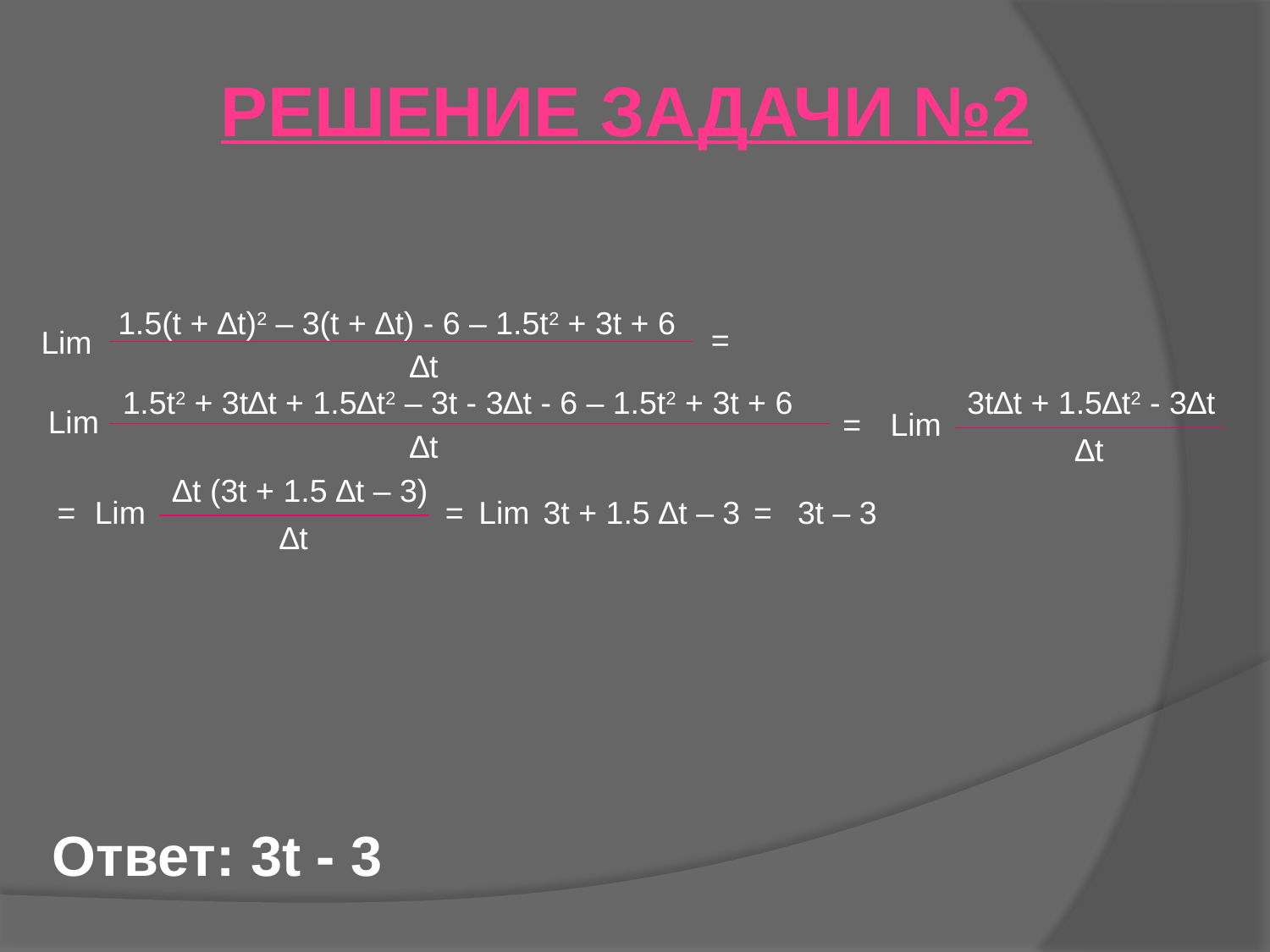

РЕШЕНИЕ ЗАДАЧИ №2
1.5(t + ∆t)2 – 3(t + ∆t) - 6 – 1.5t2 + 3t + 6

=
Lim
∆t
1.5t2 + 3t∆t + 1.5∆t2 – 3t - 3∆t - 6 – 1.5t2 + 3t + 6
3t∆t + 1.5∆t2 - 3∆t
Lim
=
Lim
∆t
∆t
∆t (3t + 1.5 ∆t – 3)
=
Lim
=
Lim
 3t + 1.5 ∆t – 3
=
 3t – 3
∆t
Ответ: 3t - 3